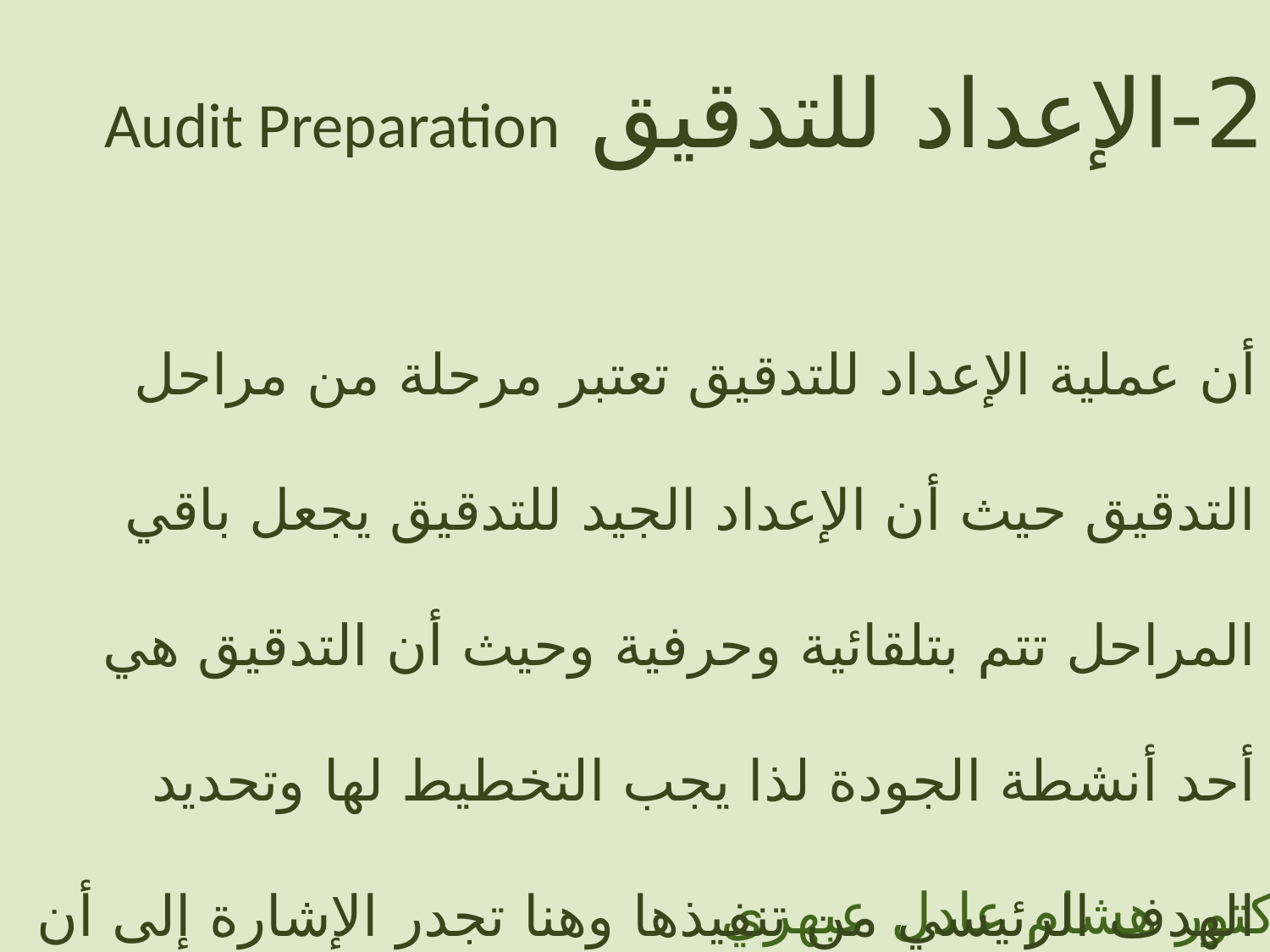

2-الإعداد للتدقيق Audit Preparation
أن عملية الإعداد للتدقيق تعتبر مرحلة من مراحل التدقيق حيث أن الإعداد الجيد للتدقيق يجعل باقي المراحل تتم بتلقائية وحرفية وحيث أن التدقيق هي أحد أنشطة الجودة لذا يجب التخطيط لها وتحديد الهدف الرئيسي من تنفيذها وهنا تجدر الإشارة إلى أن الإعداد الجيد للتدقيق يتطلب بعض النقاط الهامة التي يجب أن يلم بها المدقق والمدقق عليه
الدكتور هشام عادل عبهري